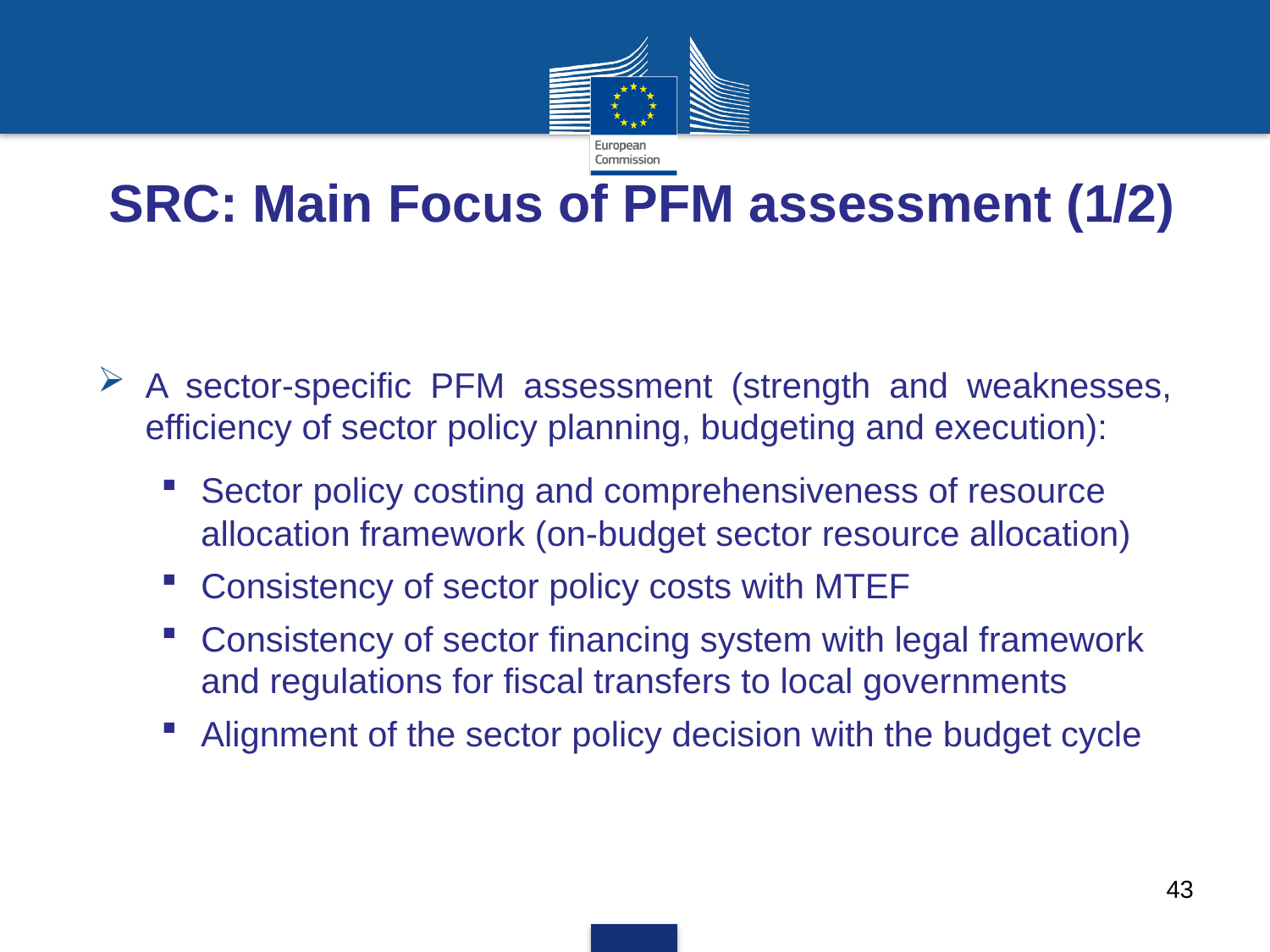

# SRC: Main Focus of PFM assessment (1/2)
A sector-specific PFM assessment (strength and weaknesses, efficiency of sector policy planning, budgeting and execution):
Sector policy costing and comprehensiveness of resource allocation framework (on-budget sector resource allocation)
Consistency of sector policy costs with MTEF
Consistency of sector financing system with legal framework and regulations for fiscal transfers to local governments
Alignment of the sector policy decision with the budget cycle

43